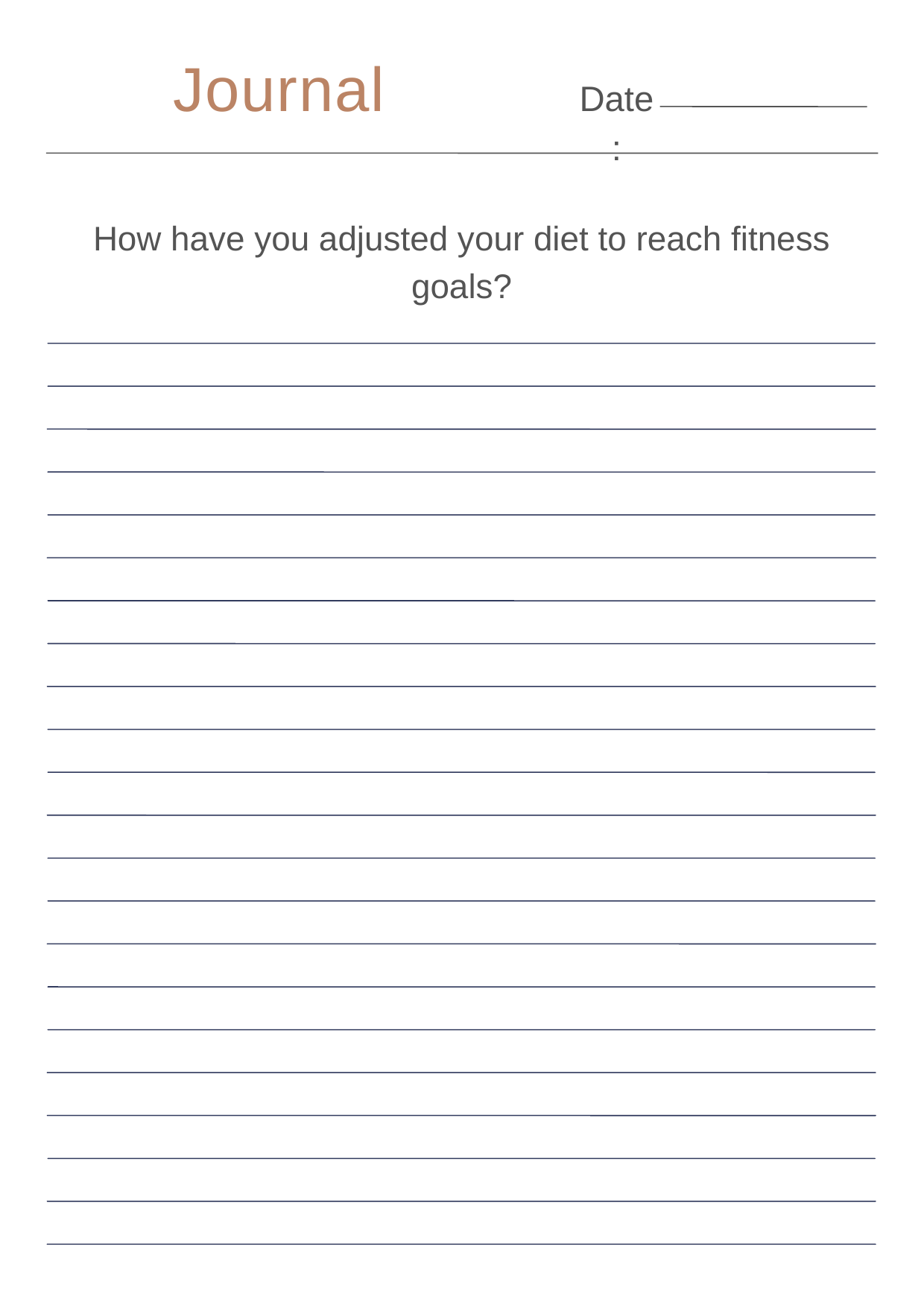

Journal
Date:

How have you adjusted your diet to reach fitness goals?